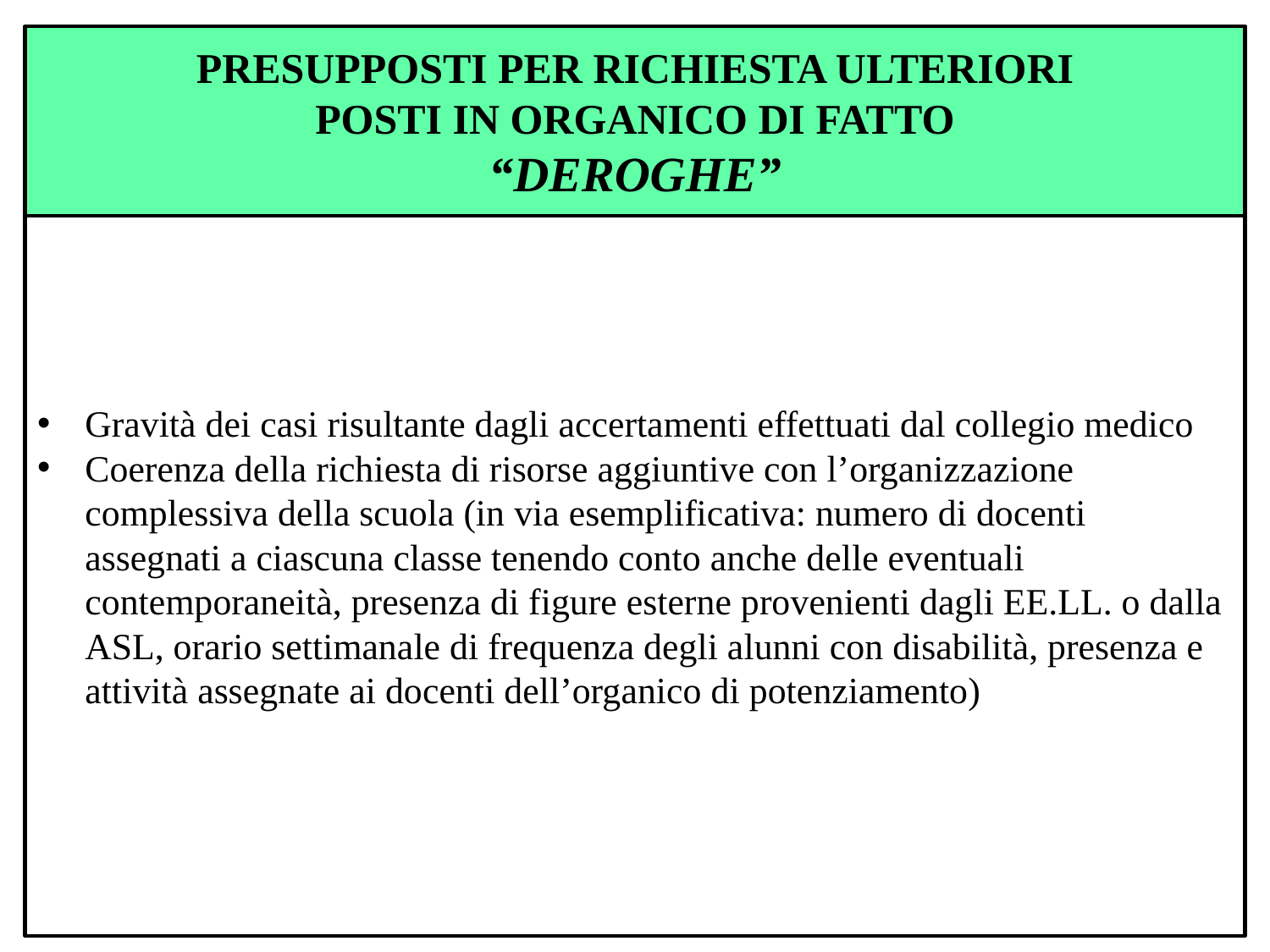

PRESUPPOSTI PER RICHIESTA ULTERIORI
POSTI IN ORGANICO DI FATTO
“DEROGHE”
Gravità dei casi risultante dagli accertamenti effettuati dal collegio medico
Coerenza della richiesta di risorse aggiuntive con l’organizzazione complessiva della scuola (in via esemplificativa: numero di docenti assegnati a ciascuna classe tenendo conto anche delle eventuali contemporaneità, presenza di figure esterne provenienti dagli EE.LL. o dalla ASL, orario settimanale di frequenza degli alunni con disabilità, presenza e attività assegnate ai docenti dell’organico di potenziamento)